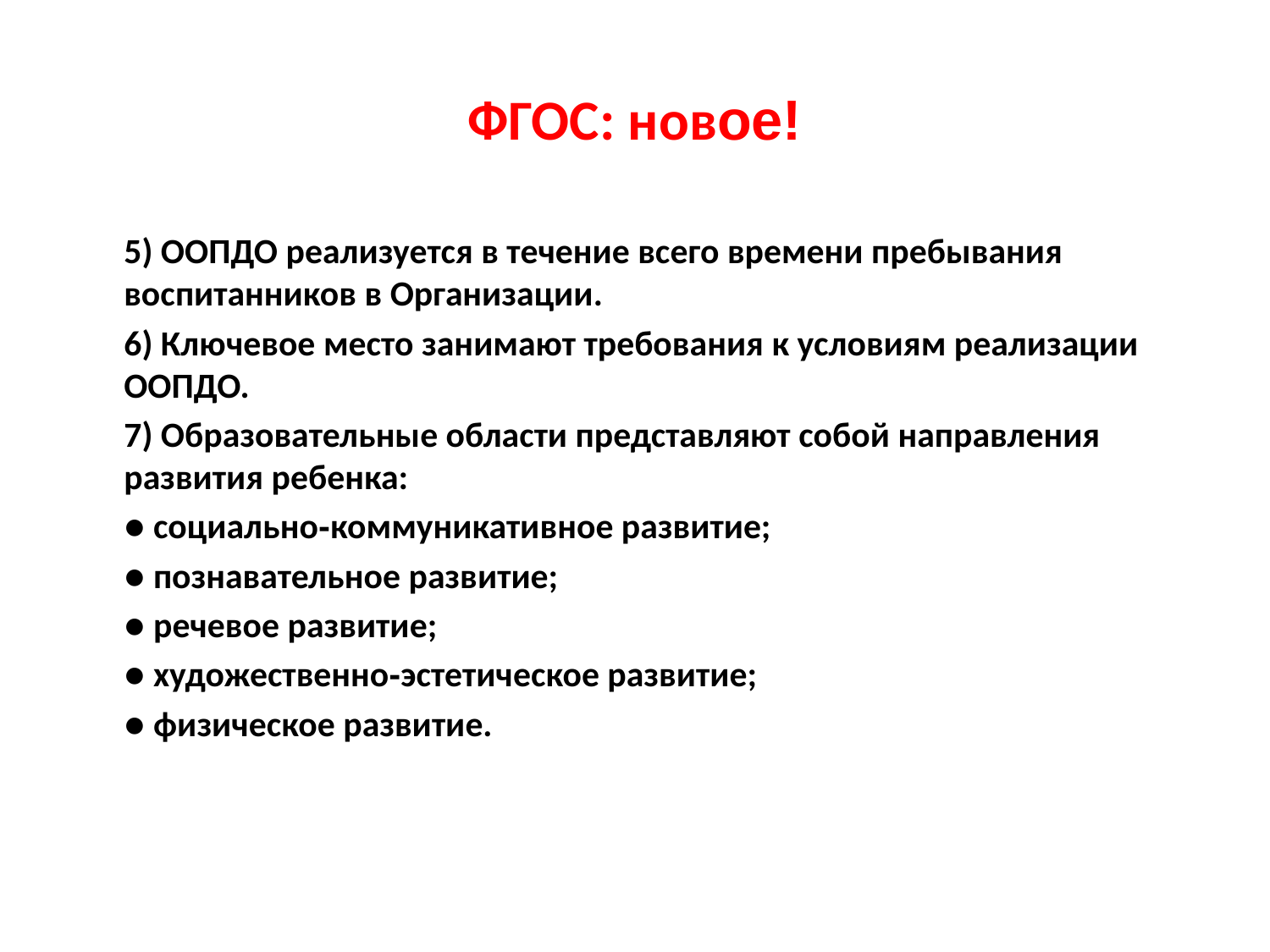

# ФГОС: новое!
	5) ООПДО реализуется в течение всего времени пребывания воспитанников в Организации.
	6) Ключевое место занимают требования к условиям реализации ООПДО.
	7) Образовательные области представляют собой направления развития ребенка:
	● социально‑коммуникативное развитие;
	● познавательное развитие;
	● речевое развитие;
	● художественно‑эстетическое развитие;
	● физическое развитие.